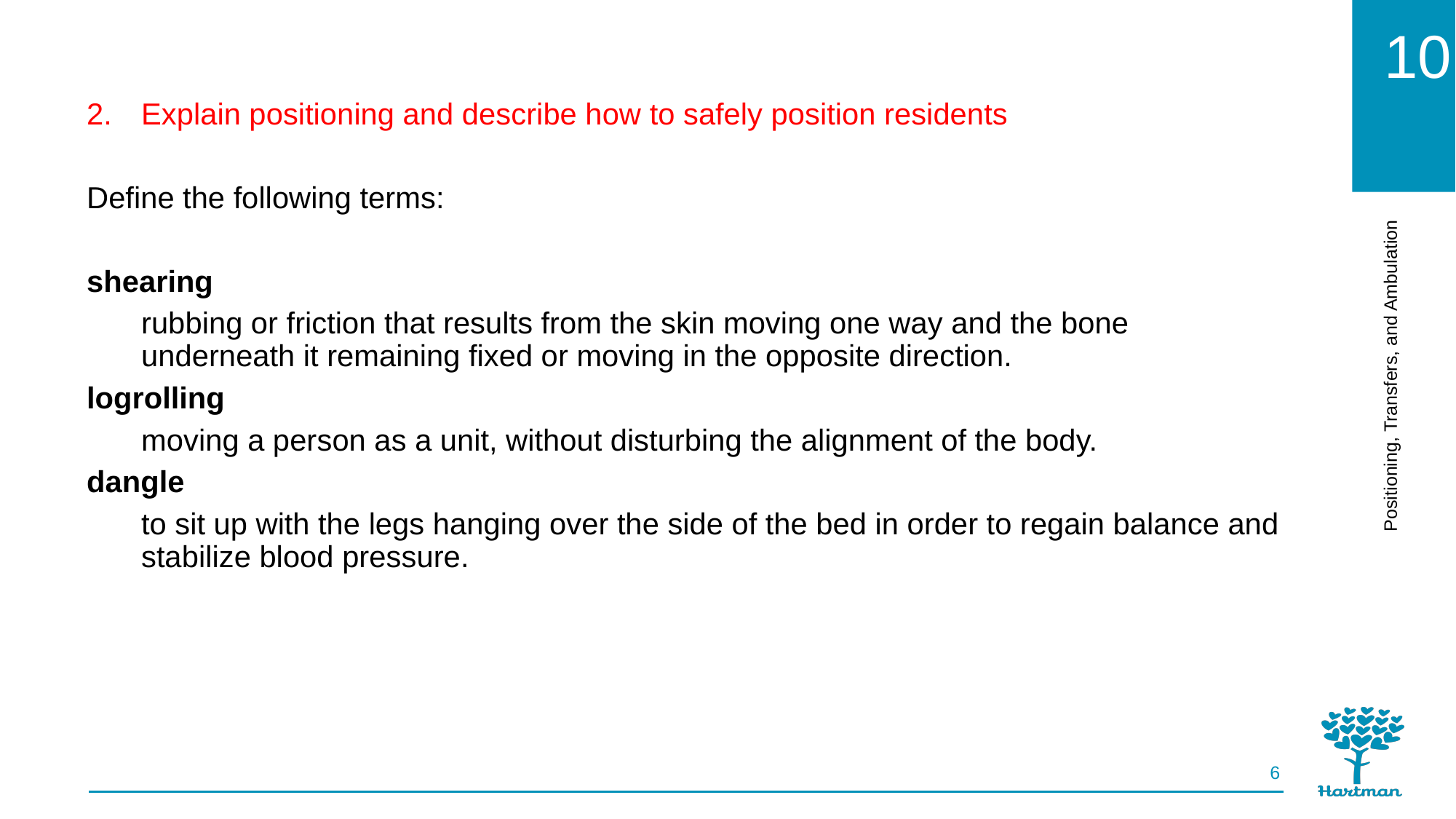

Explain positioning and describe how to safely position residents

Define the following terms:

shearing
rubbing or friction that results from the skin moving one way and the bone underneath it remaining fixed or moving in the opposite direction.
logrolling
moving a person as a unit, without disturbing the alignment of the body.
dangle
to sit up with the legs hanging over the side of the bed in order to regain balance and stabilize blood pressure.

6